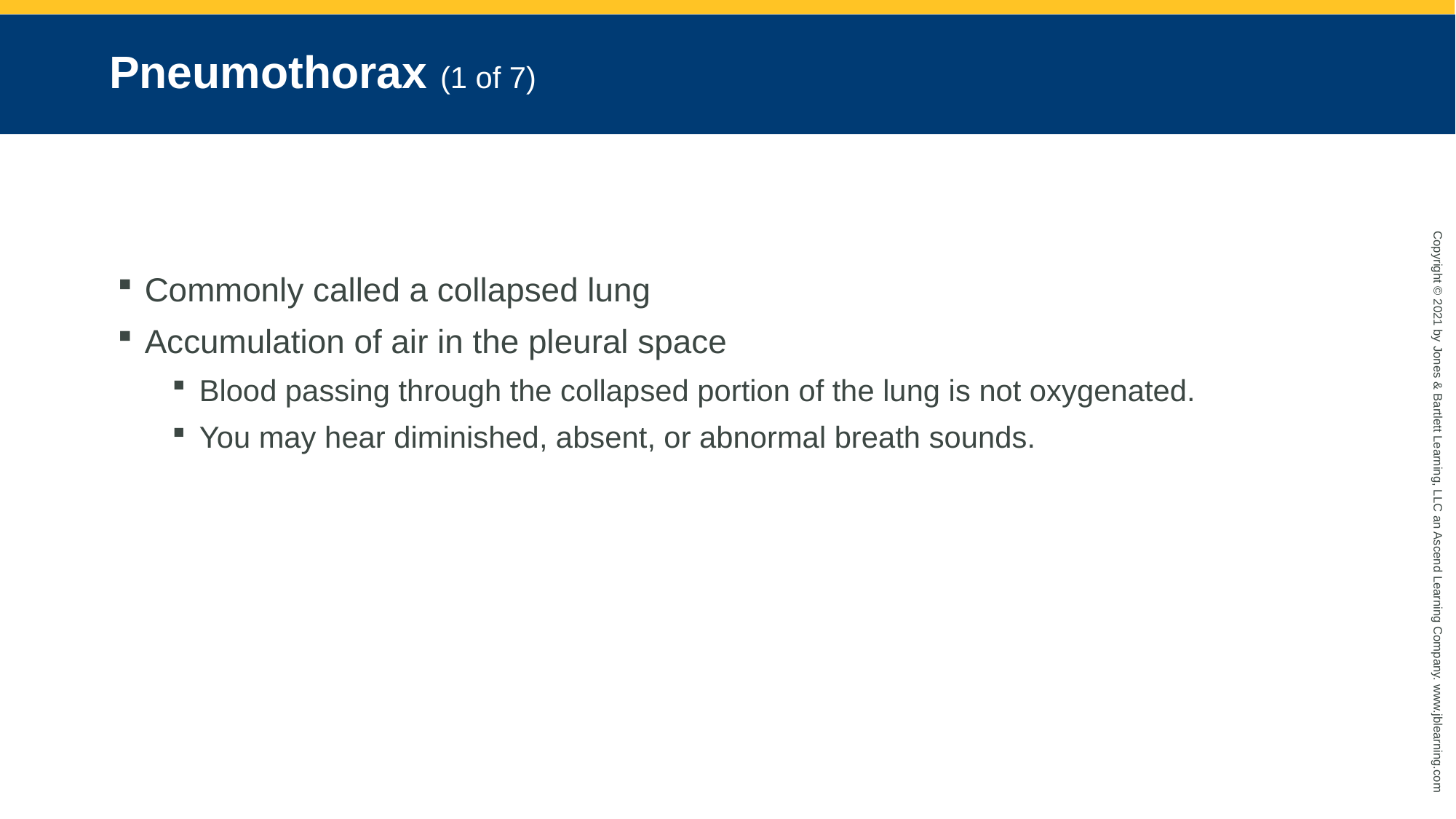

# Pneumothorax (1 of 7)
Commonly called a collapsed lung
Accumulation of air in the pleural space
Blood passing through the collapsed portion of the lung is not oxygenated.
You may hear diminished, absent, or abnormal breath sounds.